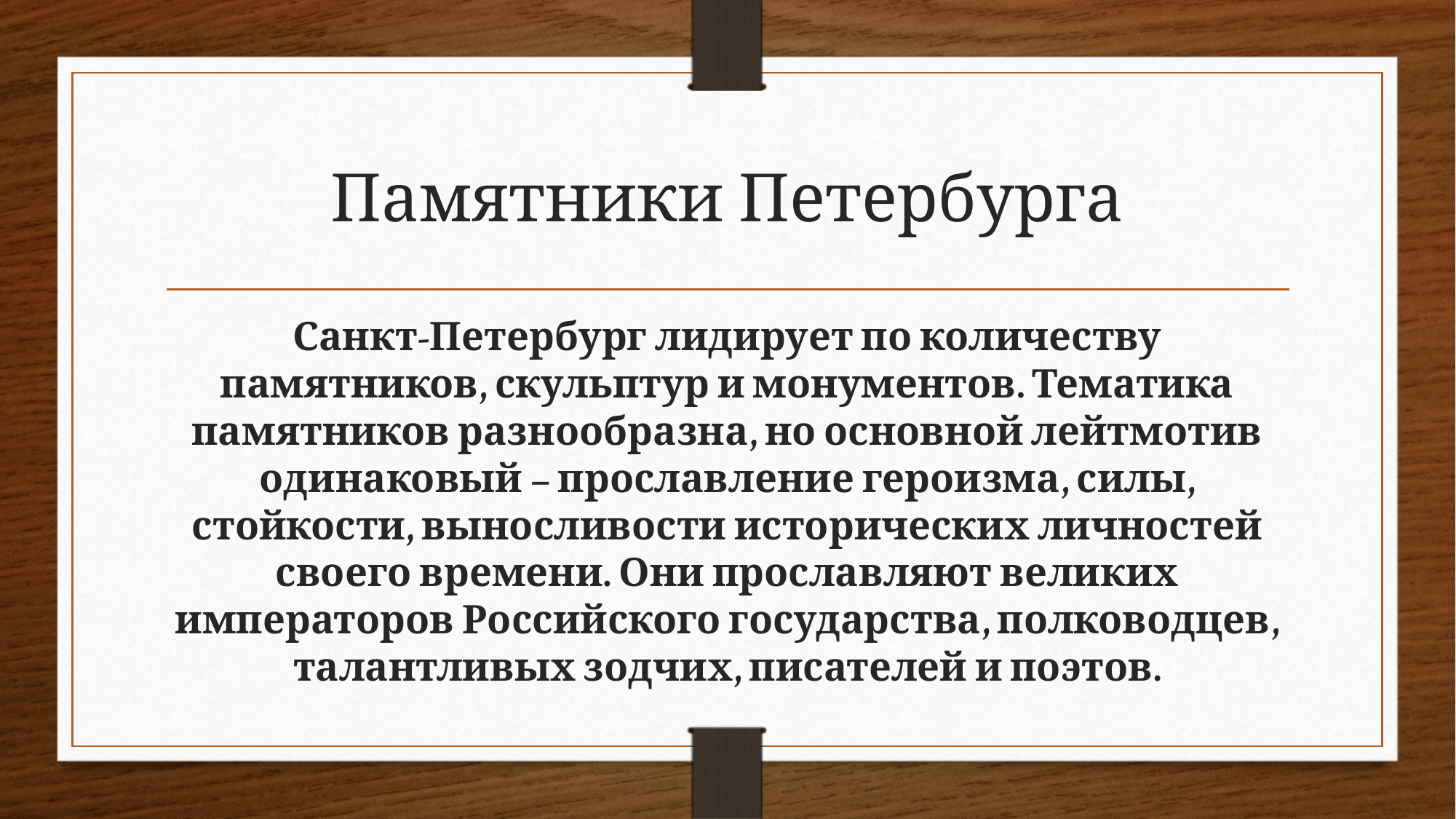

# Памятники Петербурга
Санкт-Петербург лидирует по количеству памятников, скульптур и монументов. Тематика памятников разнообразна, но основной лейтмотив одинаковый – прославление героизма, силы, стойкости, выносливости исторических личностей своего времени. Они прославляют великих императоров Российского государства, полководцев, талантливых зодчих, писателей и поэтов.